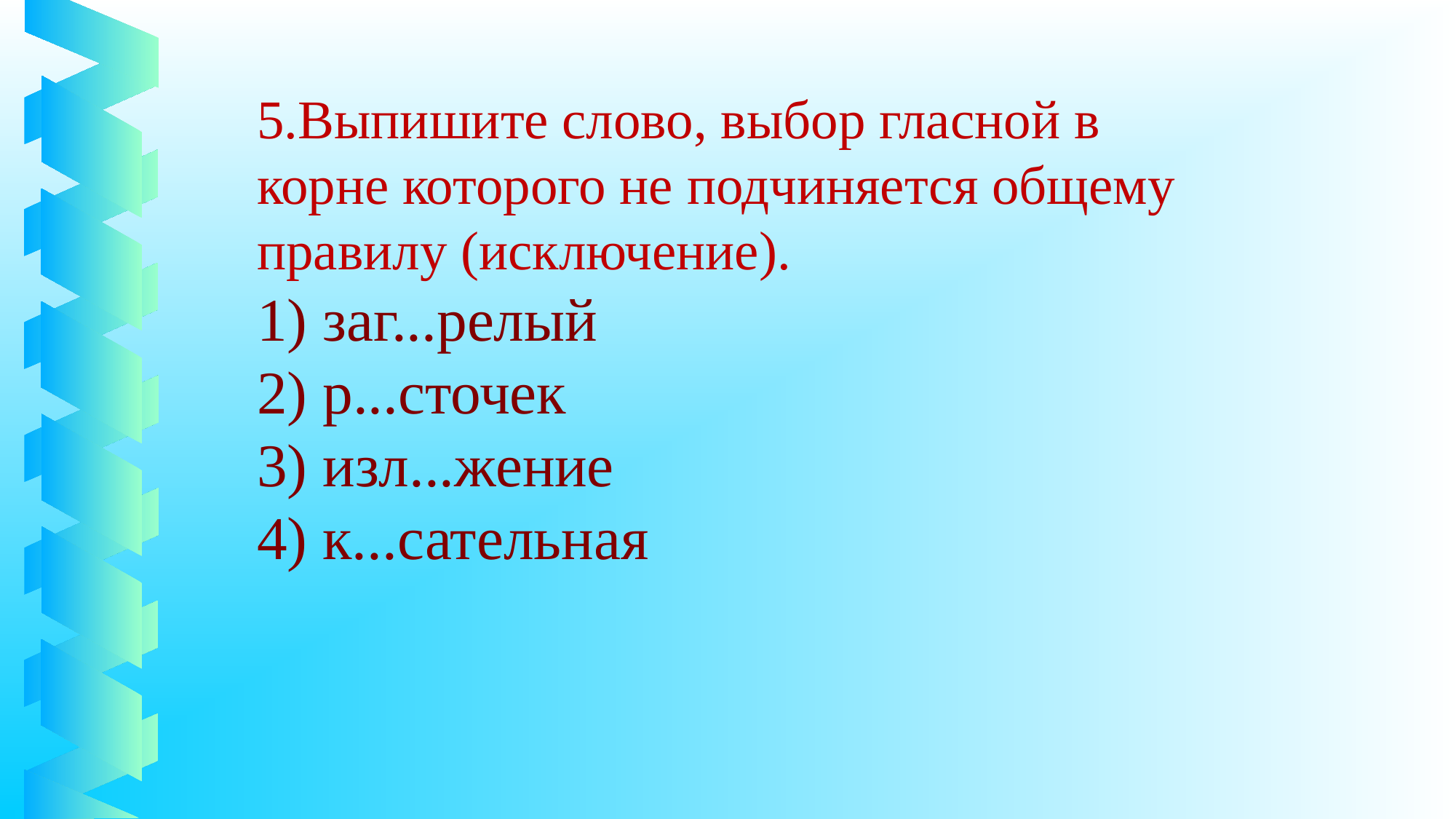

5.Выпишите слово, выбор гласной в корне которого не подчиняется общему правилу (исключение).
1) заг...релый
2) р...сточек
3) изл...жение
4) к...сательная